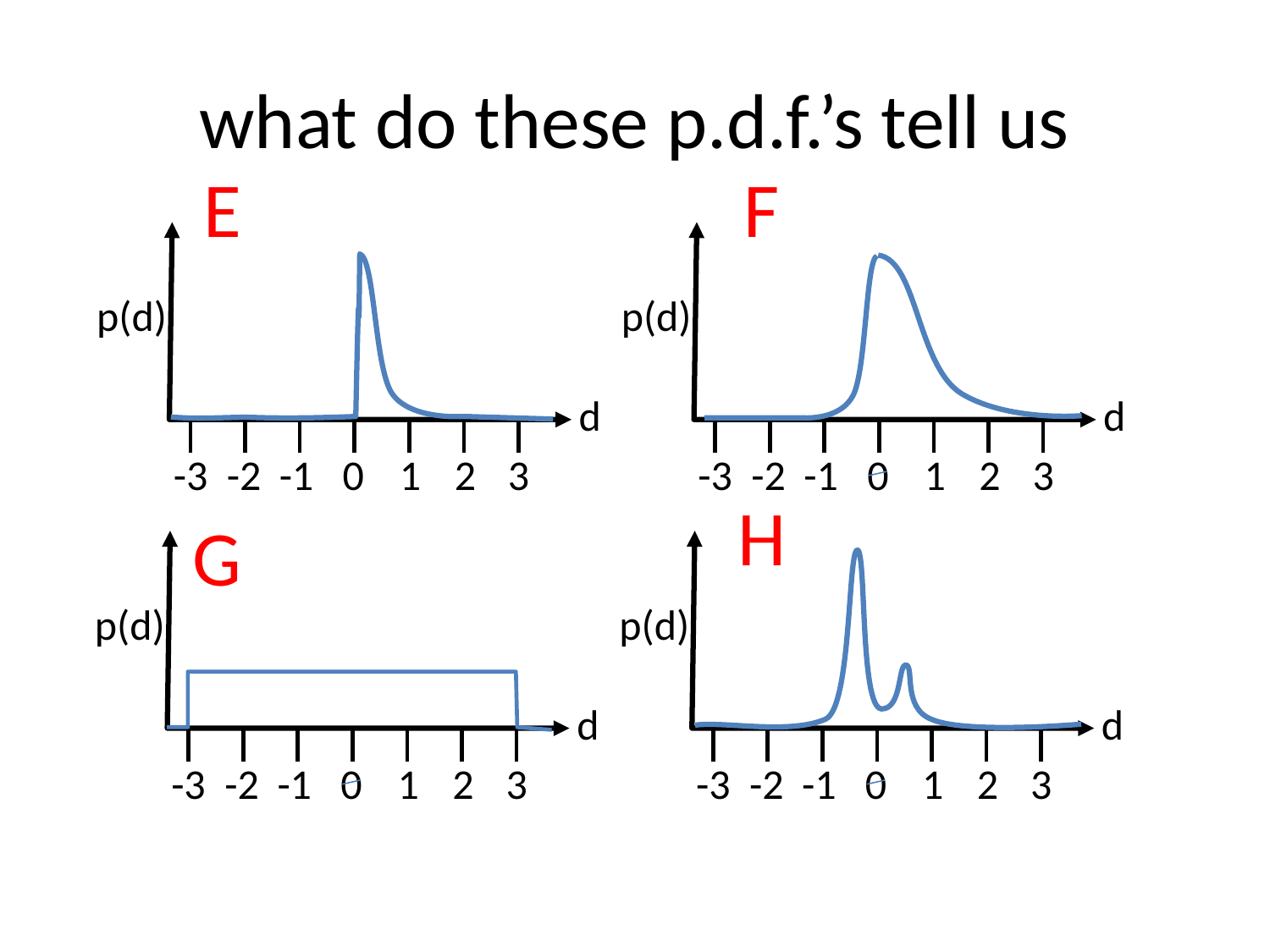

# what do these p.d.f.’s tell us
E
F

p(d)
d
-3
-2
-1
0
1
2
3

p(d)
d
-3
-2
-1
0
1
2
3

H
G

p(d)
d
-3
-2
-1
0
1
2
3

p(d)
d
-3
-2
-1
0
1
2
3